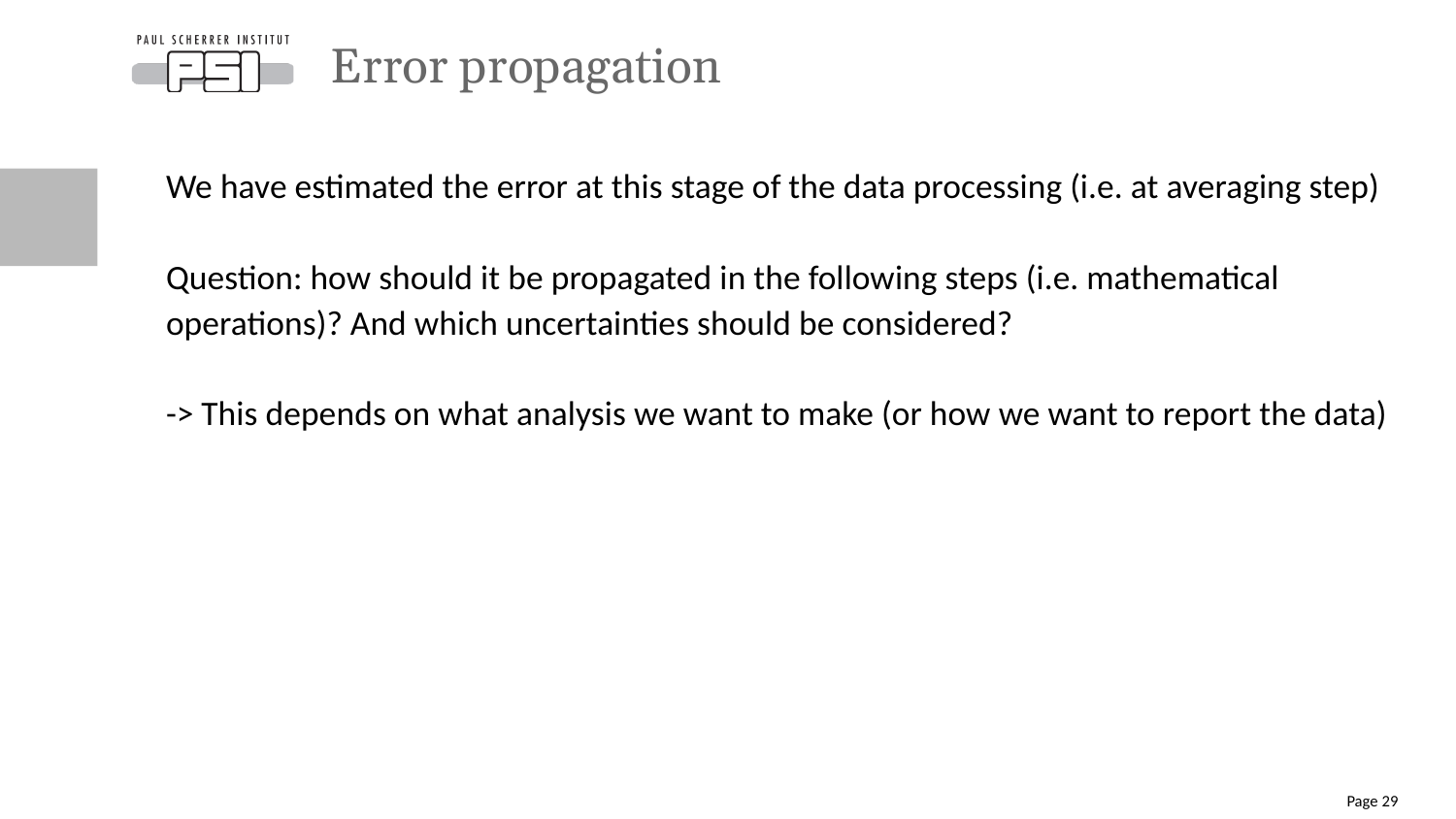

# Error propagation
We have estimated the error at this stage of the data processing (i.e. at averaging step)

Question: how should it be propagated in the following steps (i.e. mathematical operations)? And which uncertainties should be considered?

-> This depends on what analysis we want to make (or how we want to report the data)

Page 29